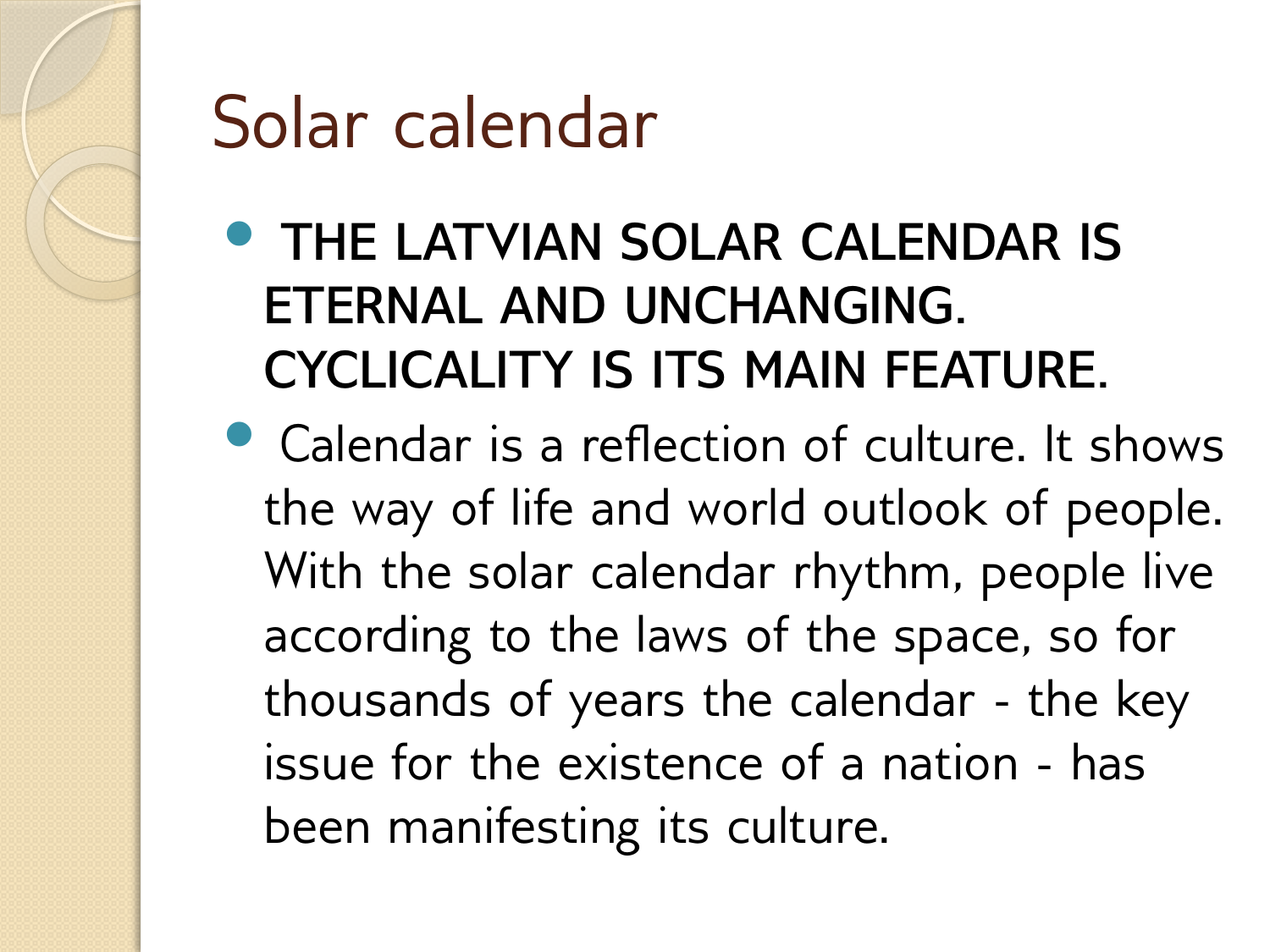

# Solar calendar
 THE LATVIAN SOLAR CALENDAR IS ETERNAL AND UNCHANGING. CYCLICALITY IS ITS MAIN FEATURE.
 Calendar is a reflection of culture. It shows the way of life and world outlook of people. With the solar calendar rhythm, people live according to the laws of the space, so for thousands of years the calendar - the key issue for the existence of a nation - has been manifesting its culture.